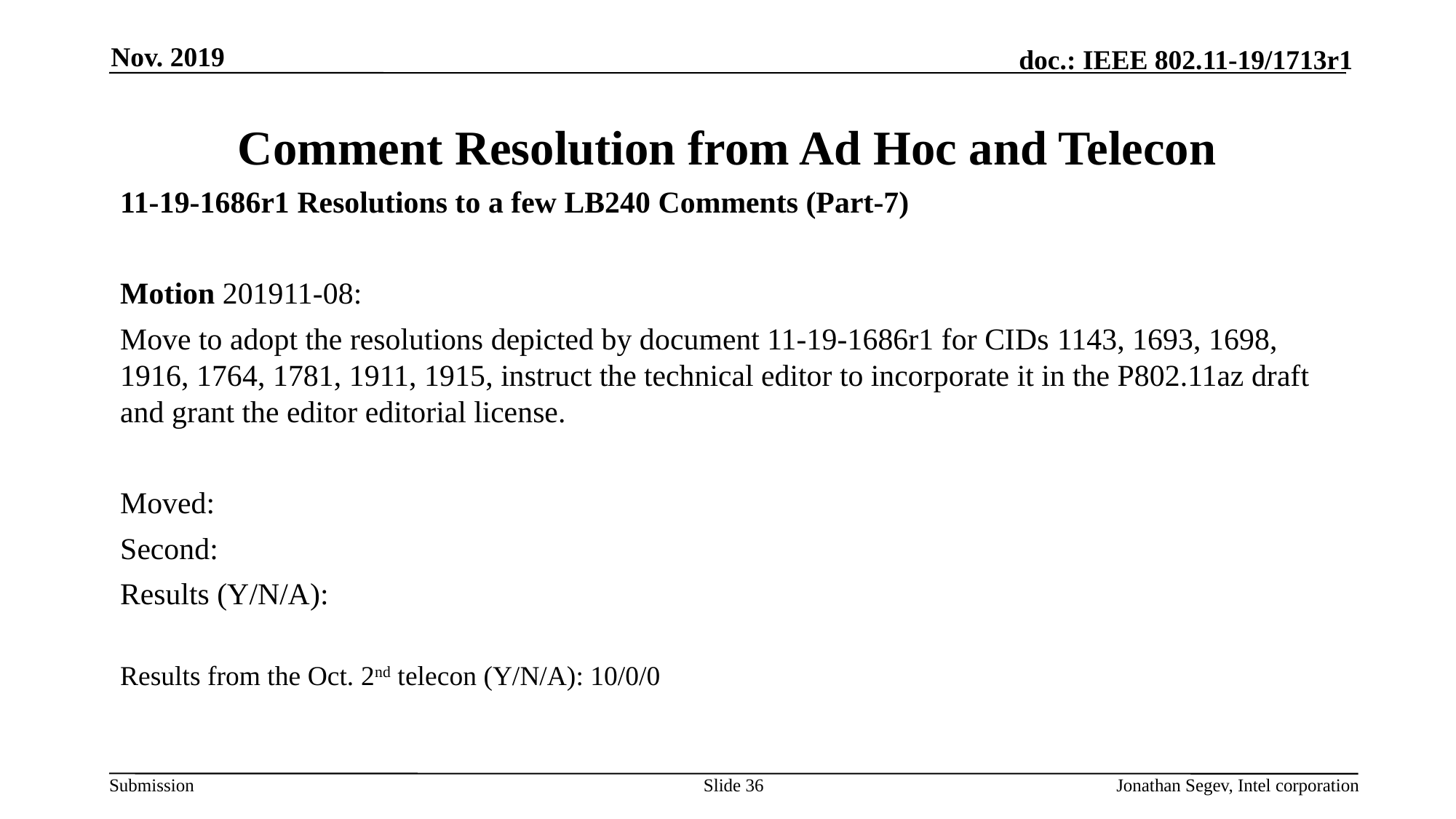

Nov. 2019
# Comment Resolution from Ad Hoc and Telecon
11-19-1686r1 Resolutions to a few LB240 Comments (Part-7)

Motion 201911-08:
Move to adopt the resolutions depicted by document 11-19-1686r1 for CIDs 1143, 1693, 1698, 1916, 1764, 1781, 1911, 1915, instruct the technical editor to incorporate it in the P802.11az draft and grant the editor editorial license.

Moved:
Second:
Results (Y/N/A):

Results from the Oct. 2nd telecon (Y/N/A): 10/0/0

Slide 36
Jonathan Segev, Intel corporation